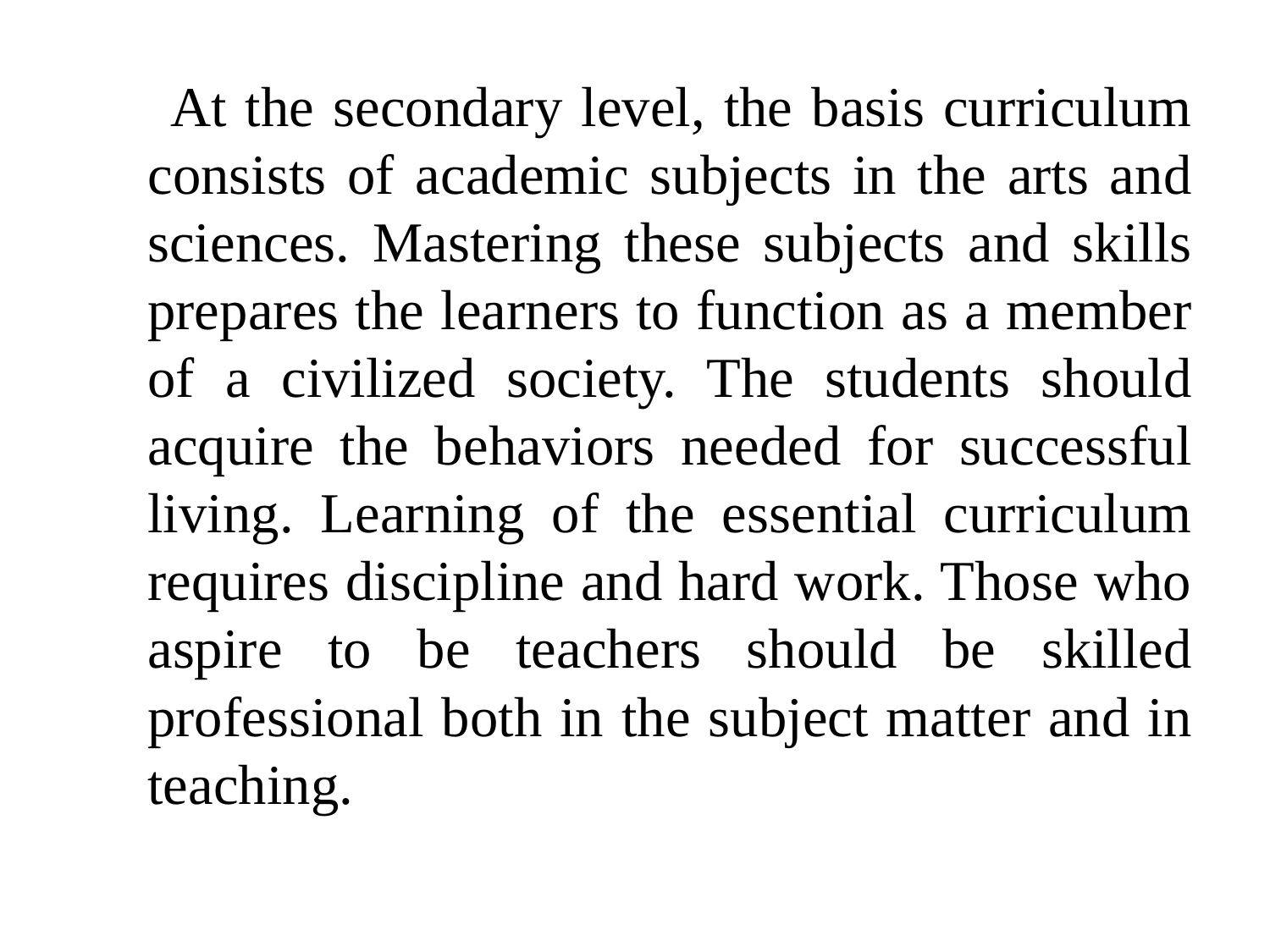

#
     At the secondary level, the basis curriculum consists of academic subjects in the arts and sciences. Mastering these subjects and skills prepares the learners to function as a member of a civilized society. The students should acquire the behaviors needed for successful living. Learning of the essential curriculum requires discipline and hard work. Those who aspire to be teachers should be skilled professional both in the subject matter and in teaching.